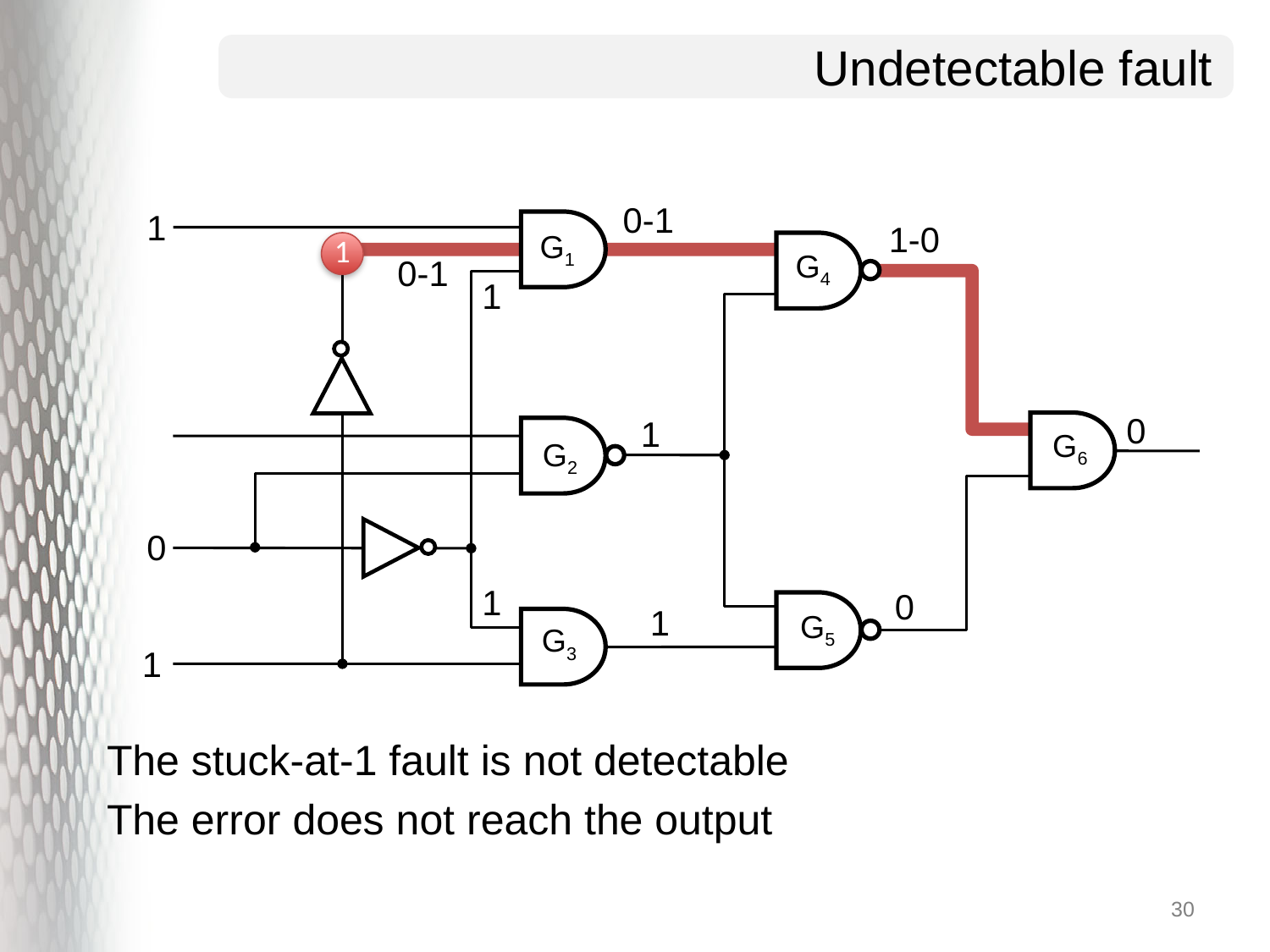

# Undetectable fault
0-1
1
1-0

G1

1

G4
0-1

1

0
1

G6
G2

0

1
0

1
G5

G3
1

The stuck-at-1 fault is not detectable
The error does not reach the output